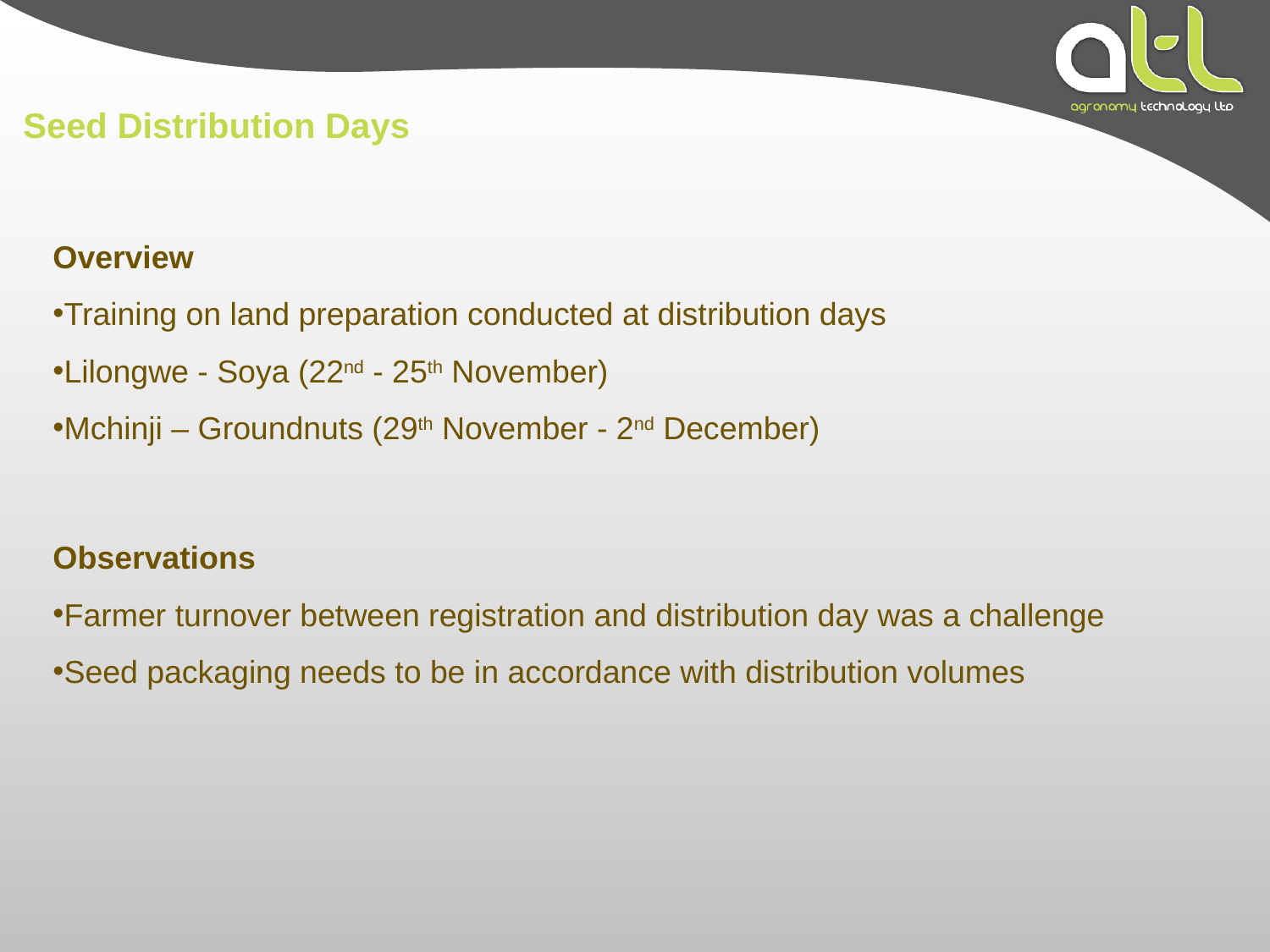

# Seed Distribution Days

Overview
Training on land preparation conducted at distribution days
Lilongwe - Soya (22nd - 25th November)
Mchinji – Groundnuts (29th November - 2nd December)

Observations
Farmer turnover between registration and distribution day was a challenge
Seed packaging needs to be in accordance with distribution volumes